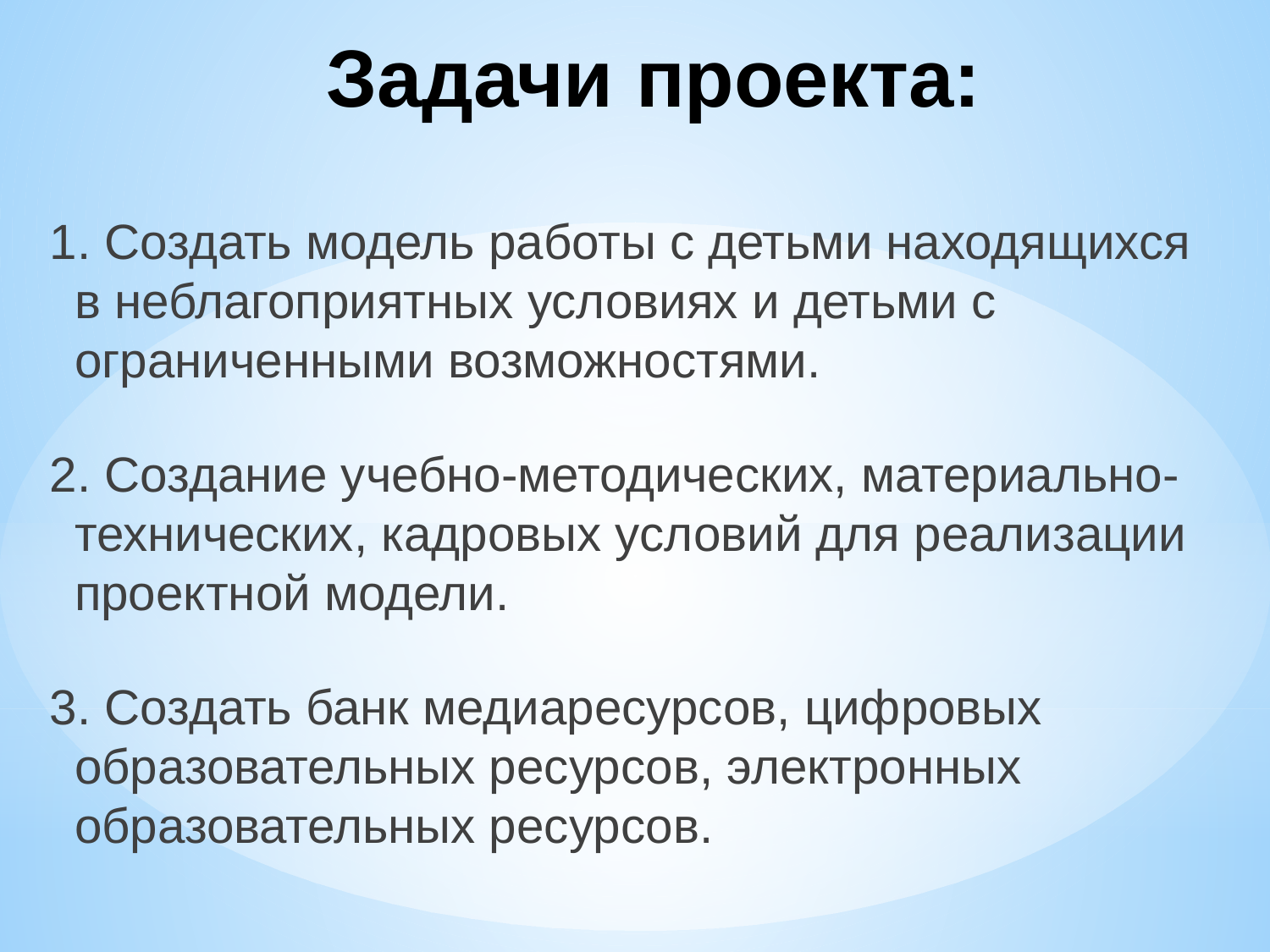

# Задачи проекта:

1. Создать модель работы с детьми находящихся в неблагоприятных условиях и детьми с ограниченными возможностями.

2. Создание учебно-методических, материально-технических, кадровых условий для реализации проектной модели.

3. Создать банк медиаресурсов, цифровых образовательных ресурсов, электронных образовательных ресурсов.